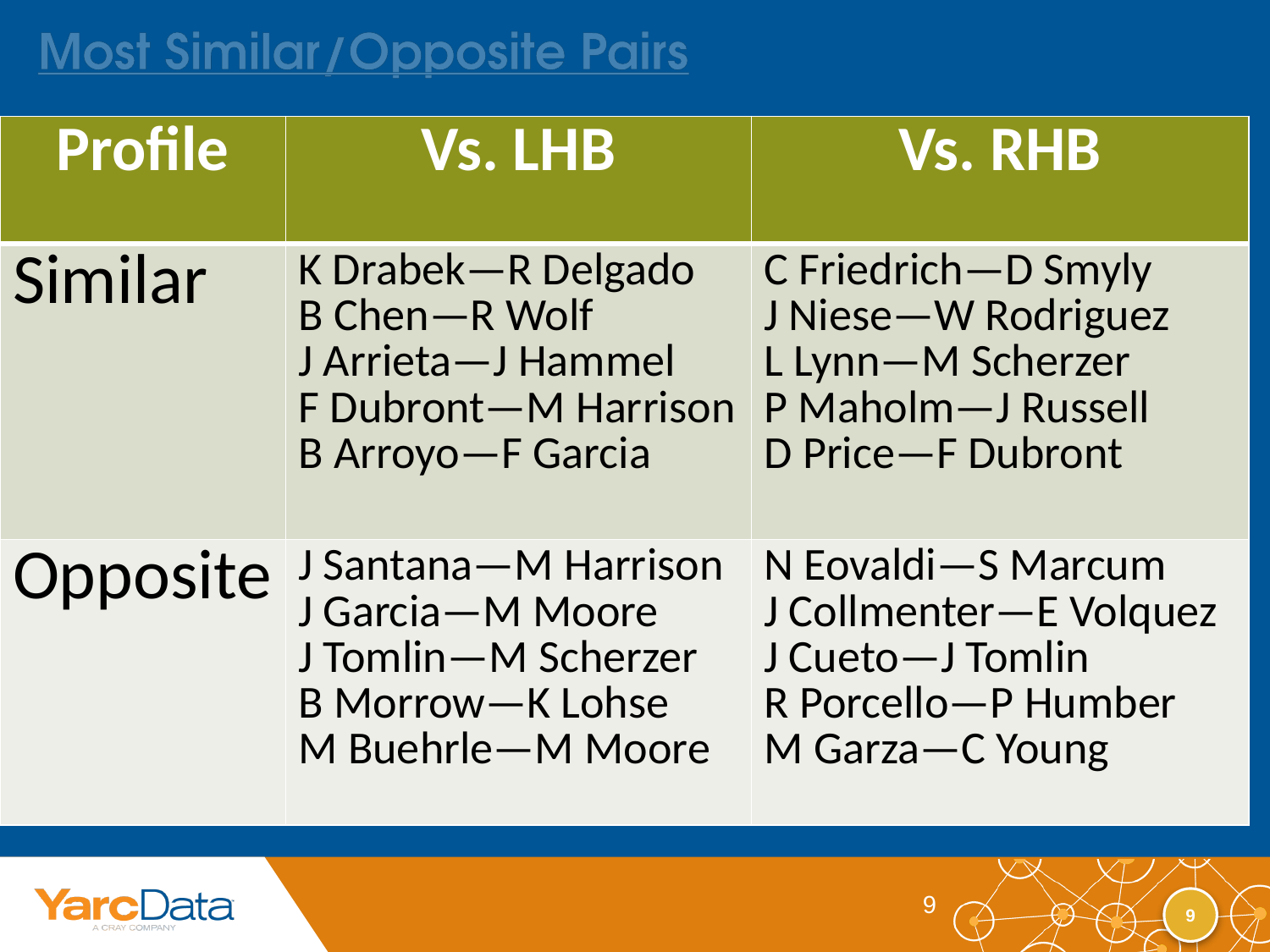

# Most Similar/Opposite Pairs
| Profile | Vs. LHB | Vs. RHB |
| --- | --- | --- |
| Similar | K Drabek—R Delgado B Chen—R Wolf J Arrieta—J Hammel F Dubront—M Harrison B Arroyo—F Garcia | C Friedrich—D Smyly J Niese—W Rodriguez L Lynn—M Scherzer P Maholm—J Russell D Price—F Dubront |
| Opposite | J Santana—M Harrison J Garcia—M Moore J Tomlin—M Scherzer B Morrow—K Lohse M Buehrle—M Moore | N Eovaldi—S Marcum J Collmenter—E Volquez J Cueto—J Tomlin R Porcello—P Humber M Garza—C Young |
9